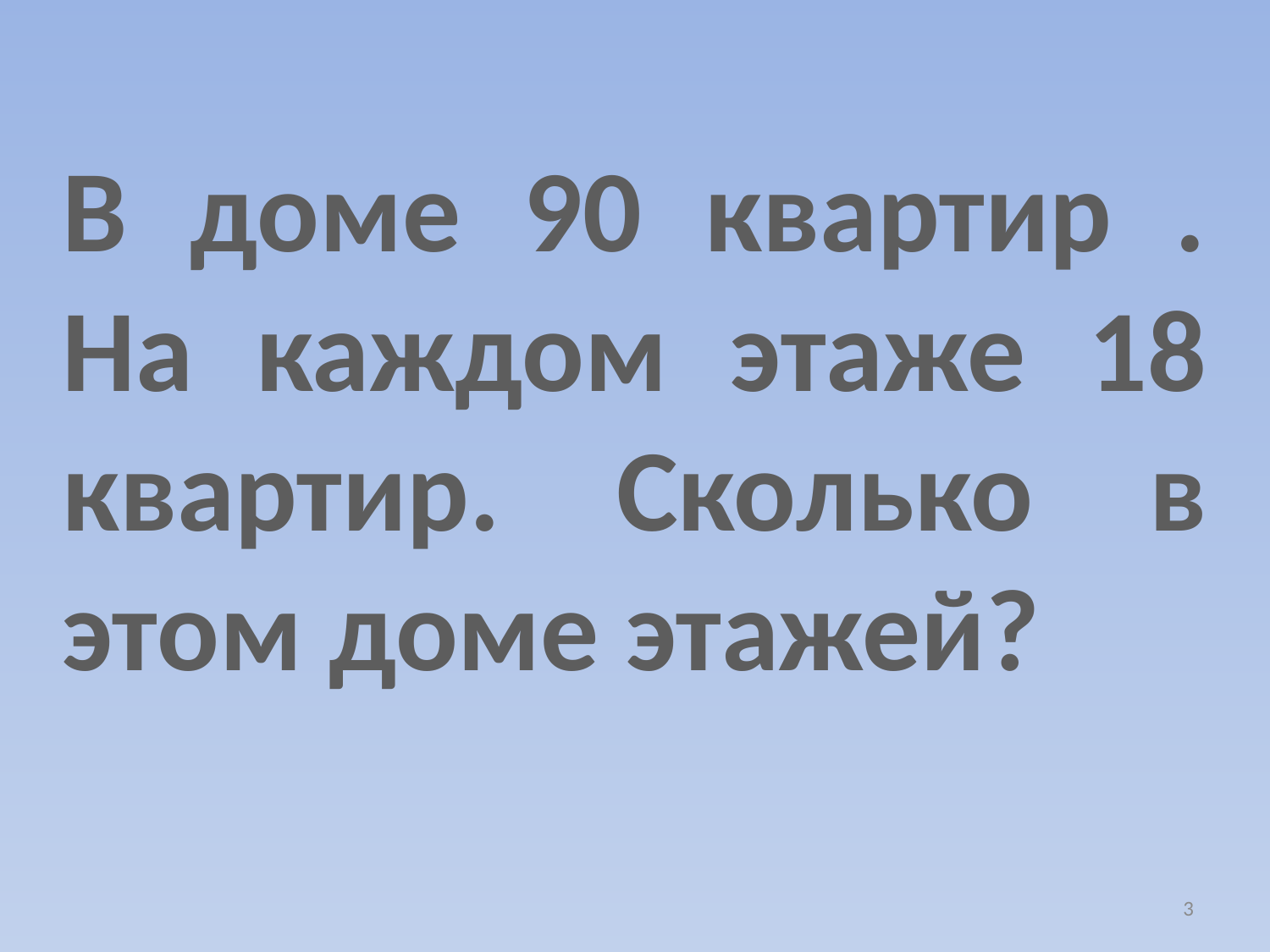

В доме 90 квартир . На каждом этаже 18 квартир. Сколько в этом доме этажей?
3